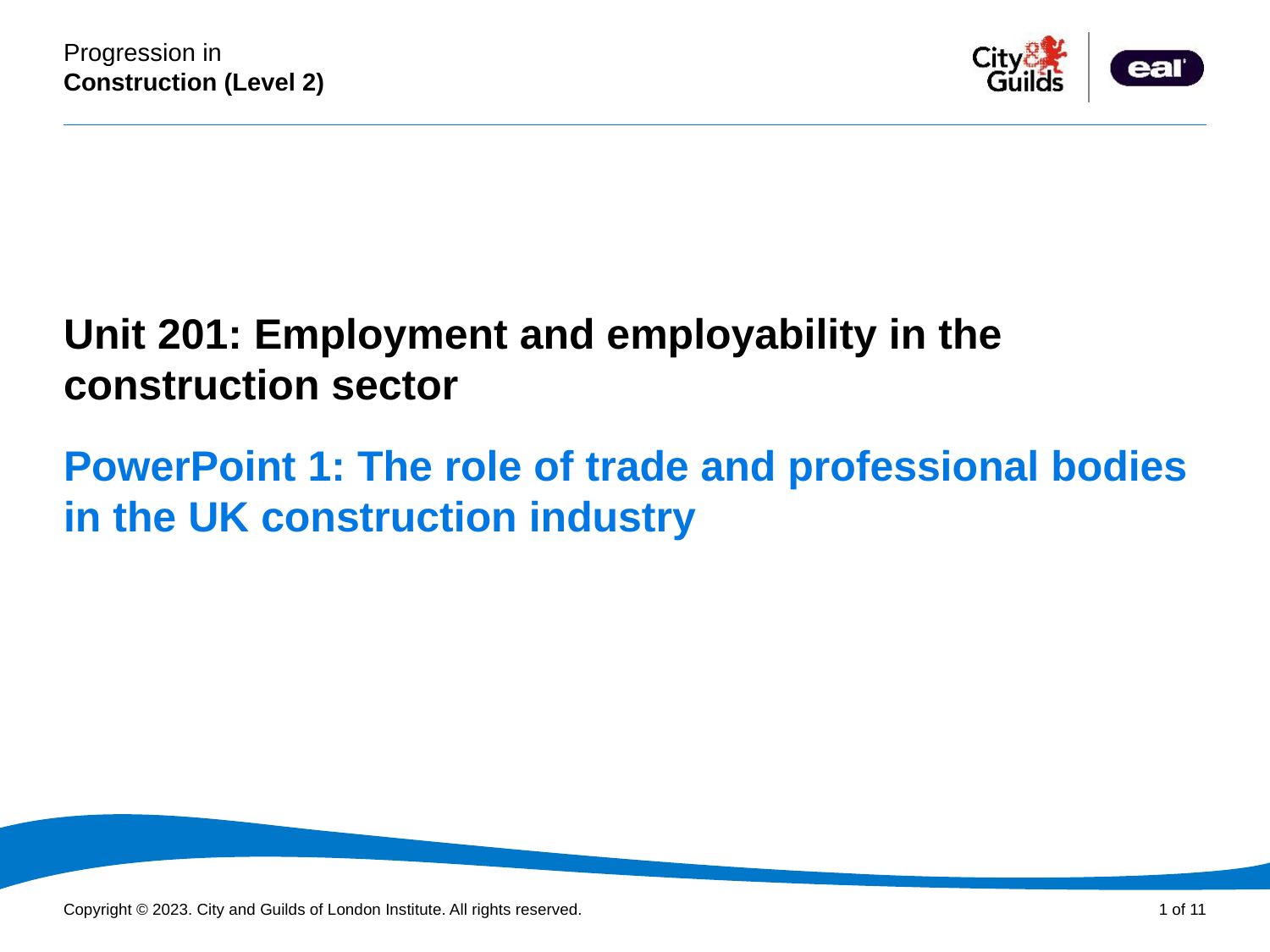

PowerPoint presentation
Unit 201: Employment and employability in the construction sector
# PowerPoint 1: The role of trade and professional bodies in the UK construction industry